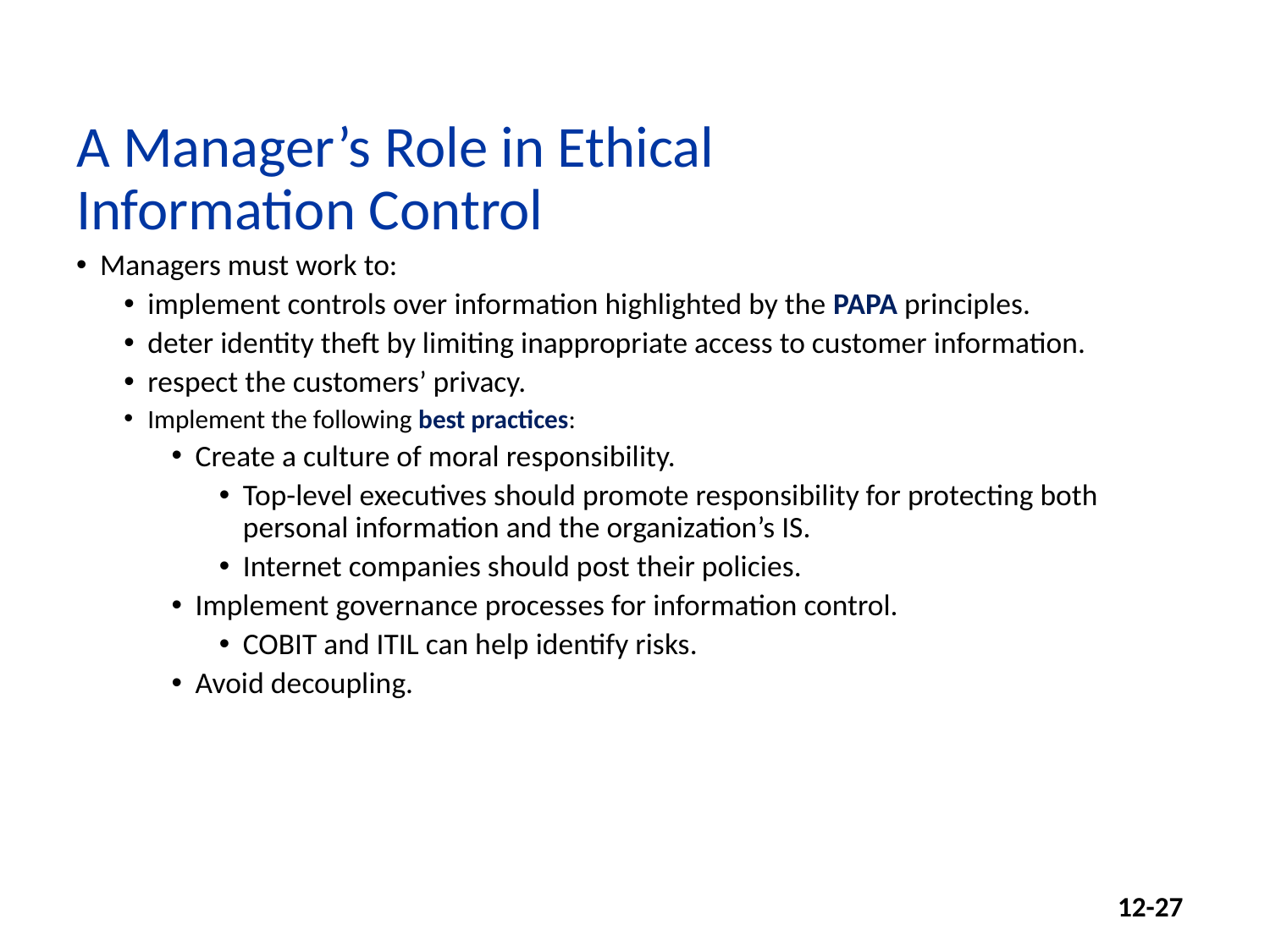

# A Manager’s Role in Ethical Information Control
Managers must work to:
implement controls over information highlighted by the PAPA principles.
deter identity theft by limiting inappropriate access to customer information.
respect the customers’ privacy.
Implement the following best practices:
Create a culture of moral responsibility.
Top-level executives should promote responsibility for protecting both personal information and the organization’s IS.
Internet companies should post their policies.
Implement governance processes for information control.
COBIT and ITIL can help identify risks.
Avoid decoupling.